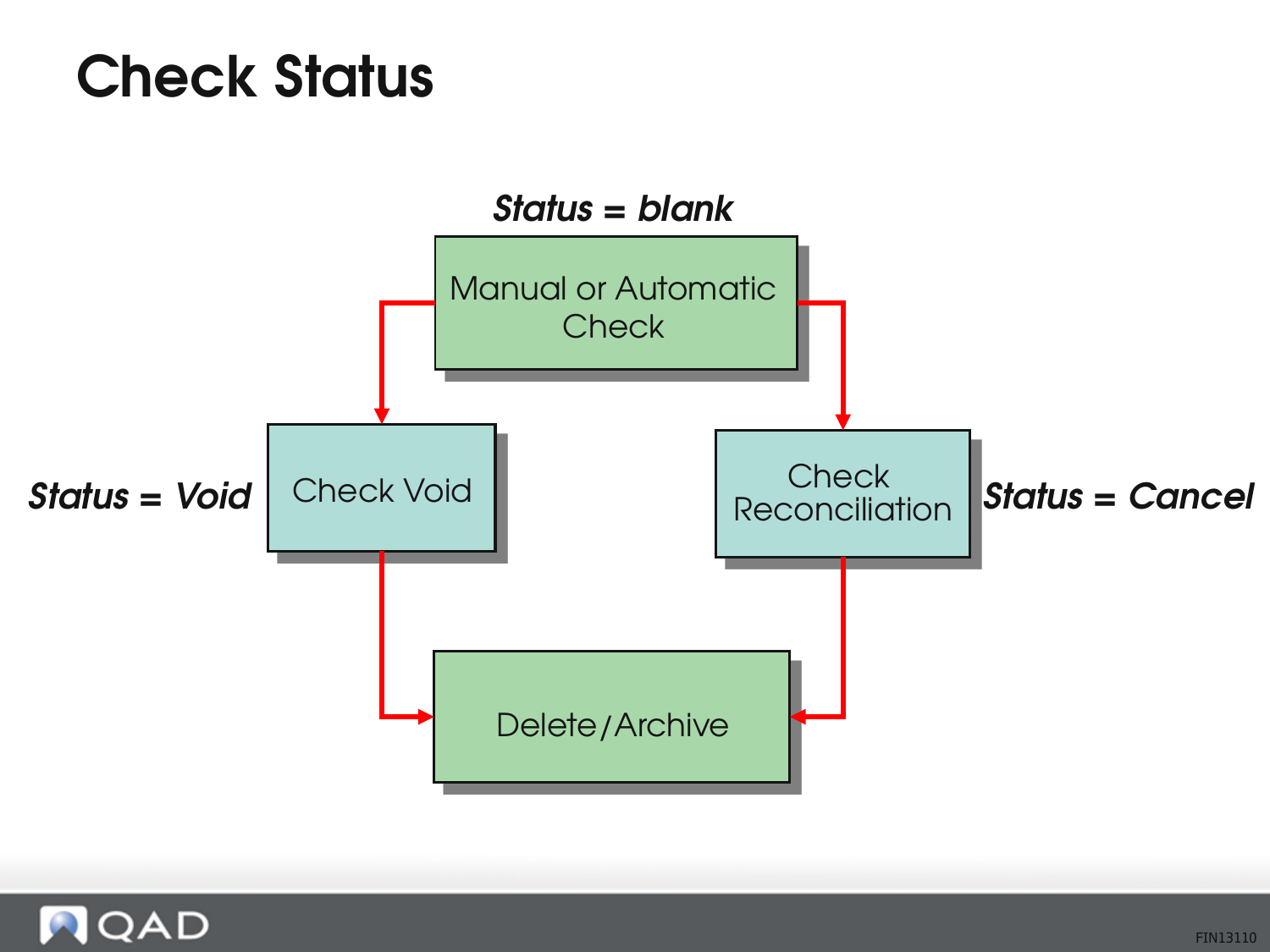

# Check Status
Status = blank

Manual or Automatic
Check

Check
Reconciliation
Check Void
Status = Cancel
Status = Void

Delete/Archive
FIN13110